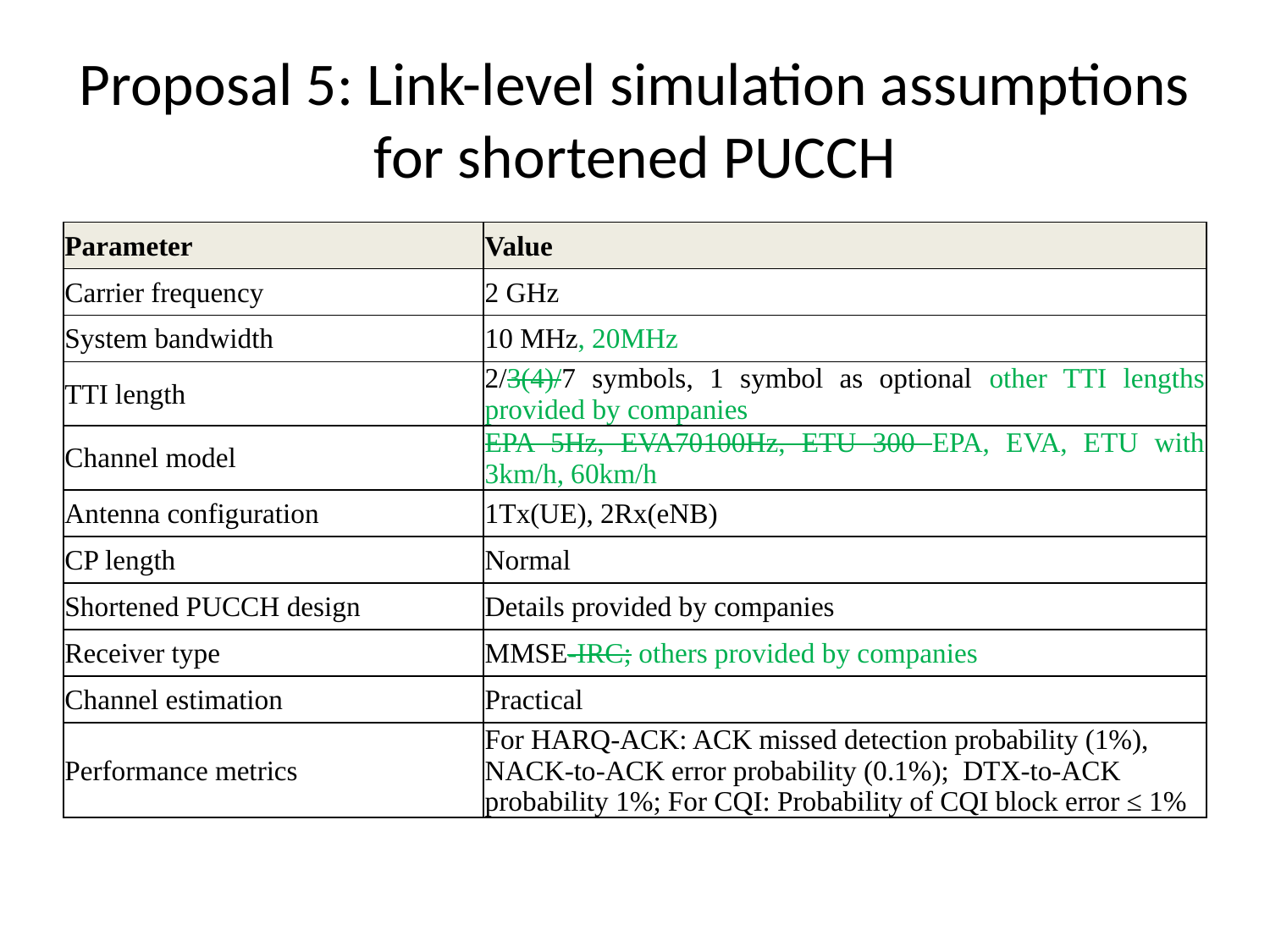

# Proposal 5: Link-level simulation assumptions for shortened PUCCH
| Parameter | Value |
| --- | --- |
| Carrier frequency | 2 GHz |
| System bandwidth | 10 MHz, 20MHz |
| TTI length | 2/3(4)/7 symbols, 1 symbol as optional other TTI lengths provided by companies |
| Channel model | EPA 5Hz, EVA70100Hz, ETU 300 EPA, EVA, ETU with 3km/h, 60km/h |
| Antenna configuration | 1Tx(UE), 2Rx(eNB) |
| CP length | Normal |
| Shortened PUCCH design | Details provided by companies |
| Receiver type | MMSE-IRC; others provided by companies |
| Channel estimation | Practical |
| Performance metrics | For HARQ-ACK: ACK missed detection probability (1%), NACK-to-ACK error probability (0.1%); DTX-to-ACK probability 1%; For CQI: Probability of CQI block error ≤ 1% |